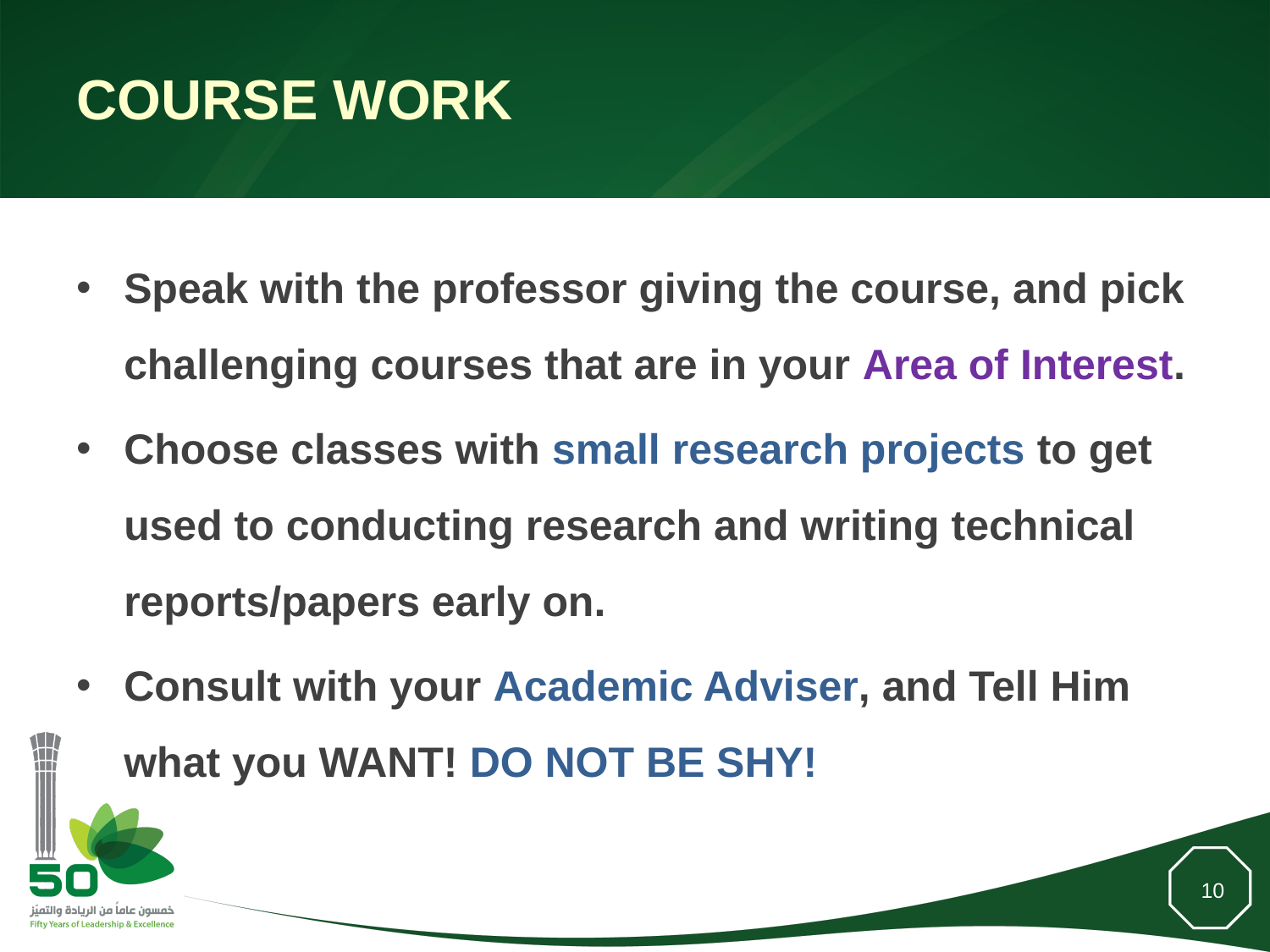

# Course work
Speak with the professor giving the course, and pick challenging courses that are in your Area of Interest.
Choose classes with small research projects to get used to conducting research and writing technical reports/papers early on.
Consult with your Academic Adviser, and Tell Him what you WANT! DO NOT BE SHY!
10